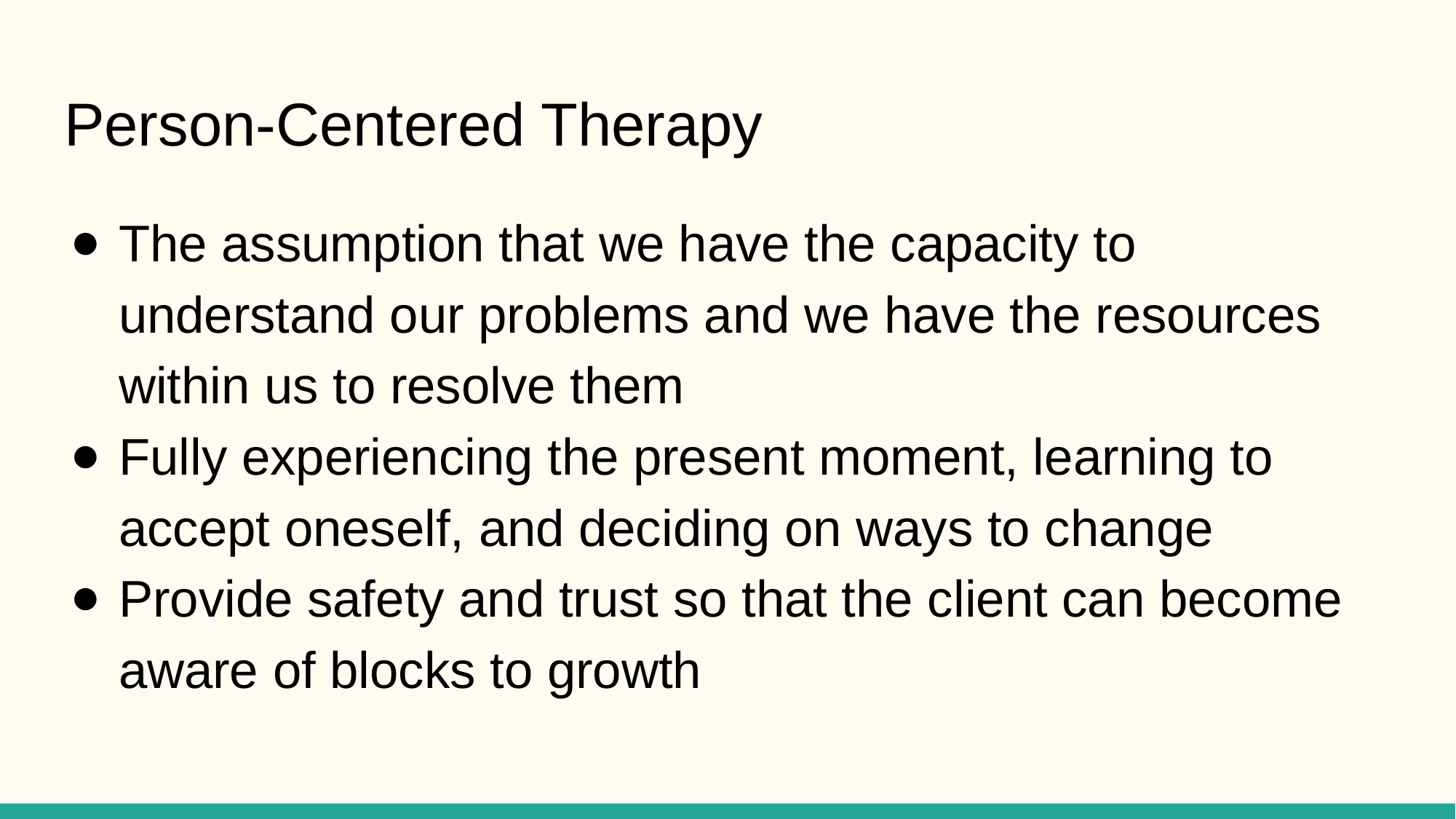

# Person-Centered Therapy
The assumption that we have the capacity to understand our problems and we have the resources within us to resolve them
Fully experiencing the present moment, learning to accept oneself, and deciding on ways to change
Provide safety and trust so that the client can become aware of blocks to growth